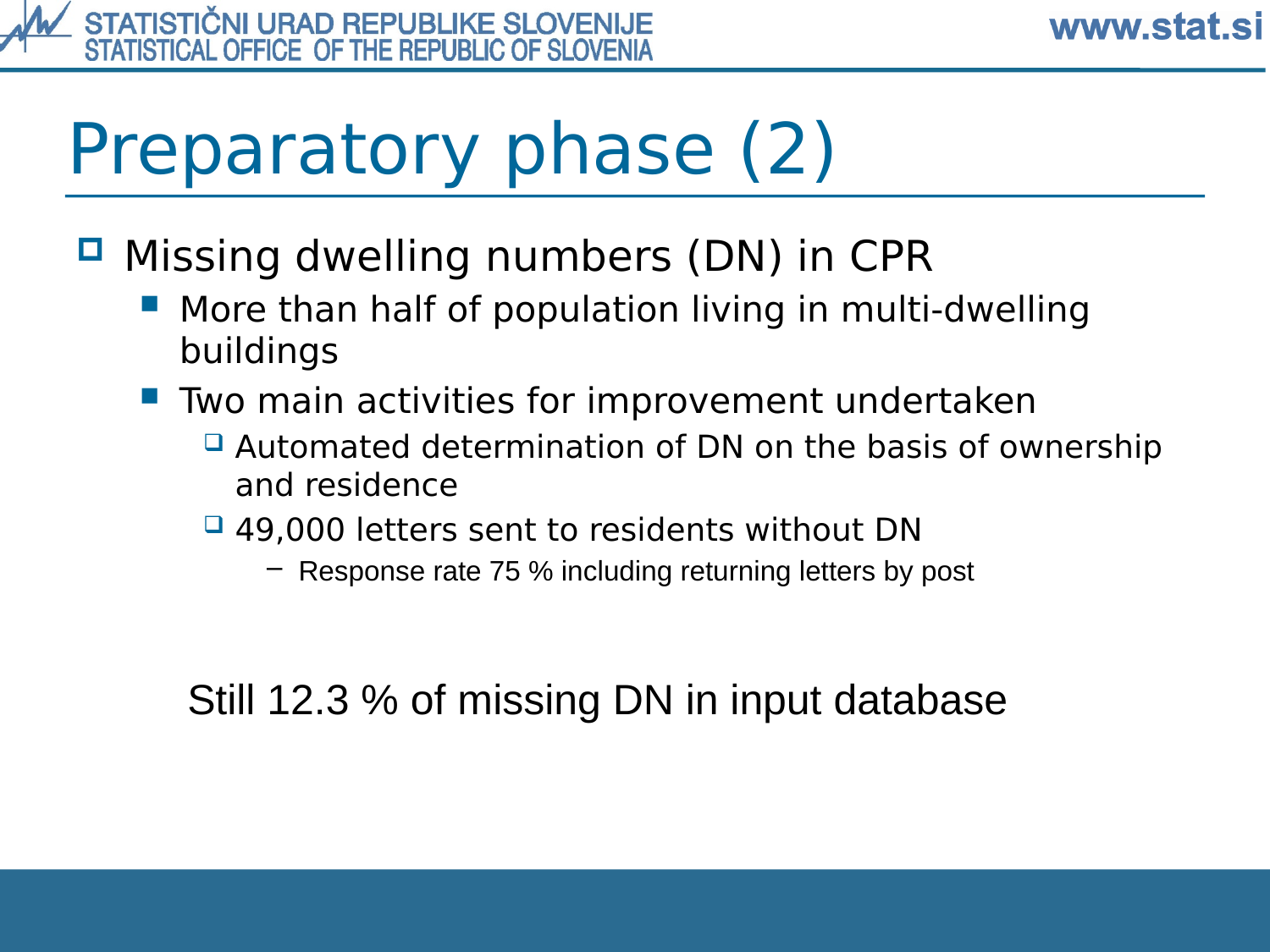

# Preparatory phase (2)
Missing dwelling numbers (DN) in CPR
More than half of population living in multi-dwelling buildings
Two main activities for improvement undertaken
Automated determination of DN on the basis of ownership and residence
49,000 letters sent to residents without DN
Response rate 75 % including returning letters by post
Still 12.3 % of missing DN in input database